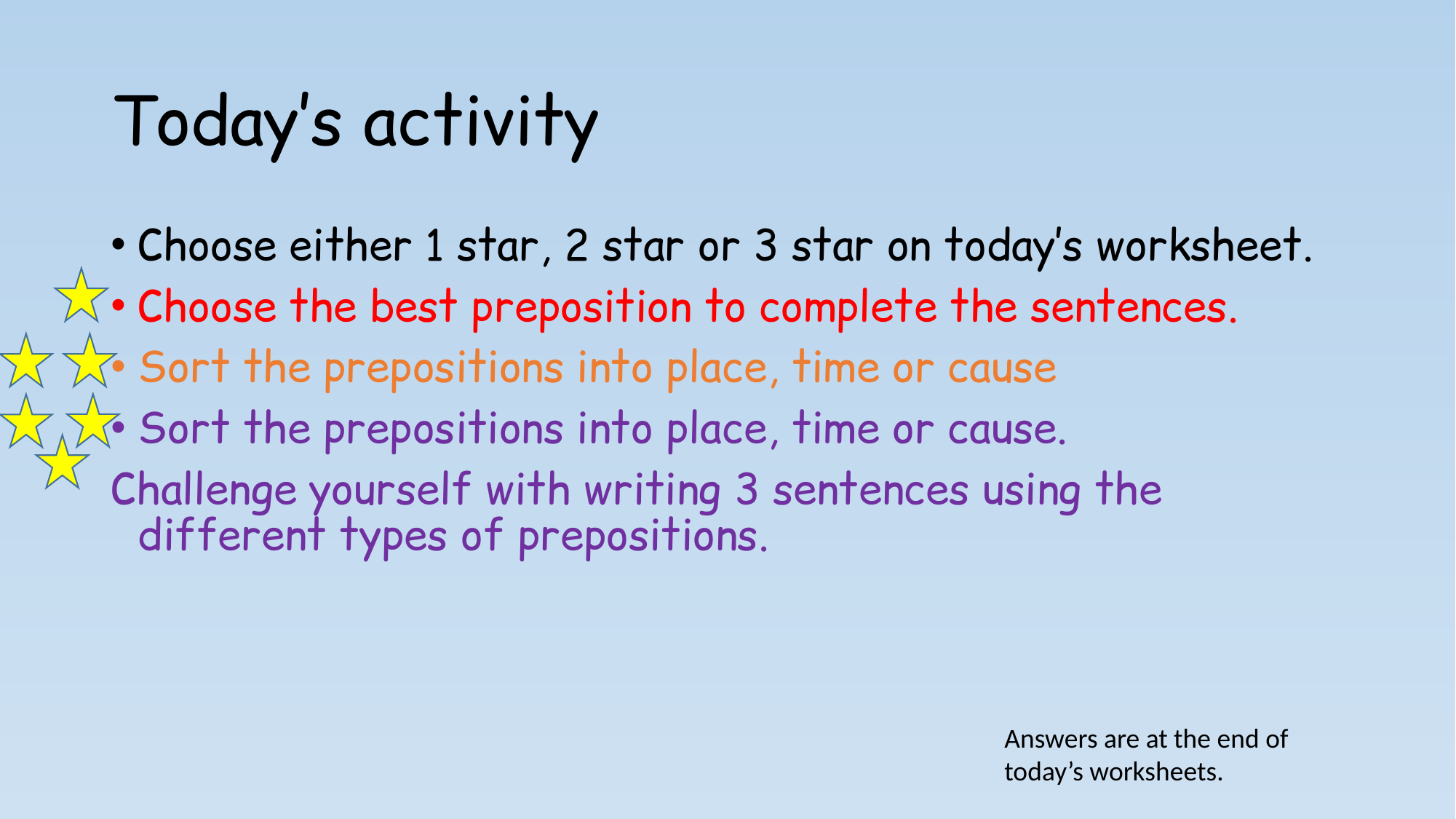

# Today’s activity
Choose either 1 star, 2 star or 3 star on today’s worksheet.
Choose the best preposition to complete the sentences.
Sort the prepositions into place, time or cause
Sort the prepositions into place, time or cause.
Challenge yourself with writing 3 sentences using the different types of prepositions.

Answers are at the end of today’s worksheets.